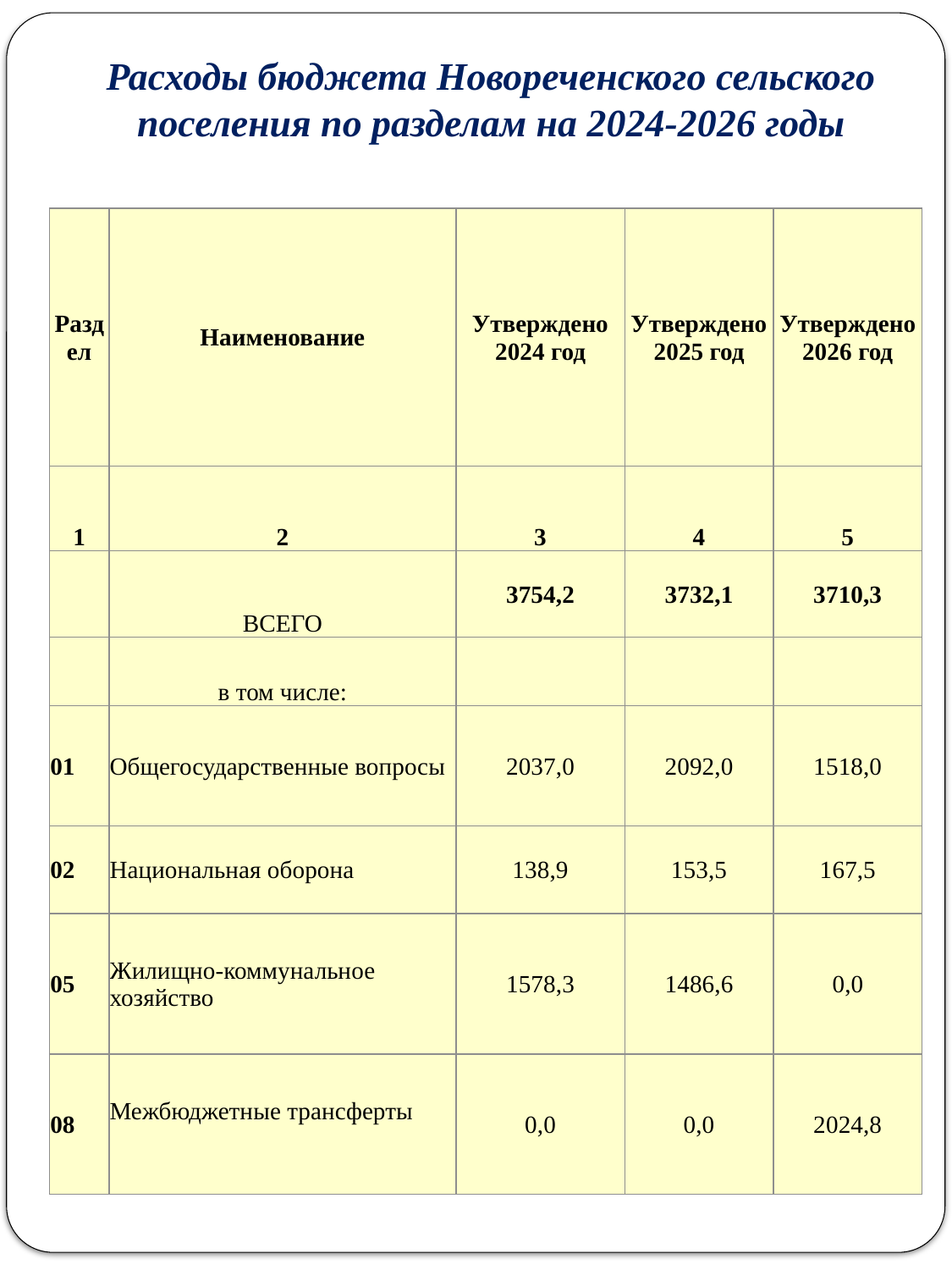

Расходы бюджета Новореченского сельского поселения по разделам на 2024-2026 годы
(тыс. рублей)
| Раздел | Наименование | Утверждено 2024 год | Утверждено 2025 год | Утверждено 2026 год |
| --- | --- | --- | --- | --- |
| 1 | 2 | 3 | 4 | 5 |
|  | ВСЕГО | 3754,2 | 3732,1 | 3710,3 |
|  | в том числе: |  |  |  |
| 01 | Общегосударственные вопросы | 2037,0 | 2092,0 | 1518,0 |
| 02 | Национальная оборона | 138,9 | 153,5 | 167,5 |
| 05 | Жилищно-коммунальное хозяйство | 1578,3 | 1486,6 | 0,0 |
| 08 | Межбюджетные трансферты | 0,0 | 0,0 | 2024,8 |